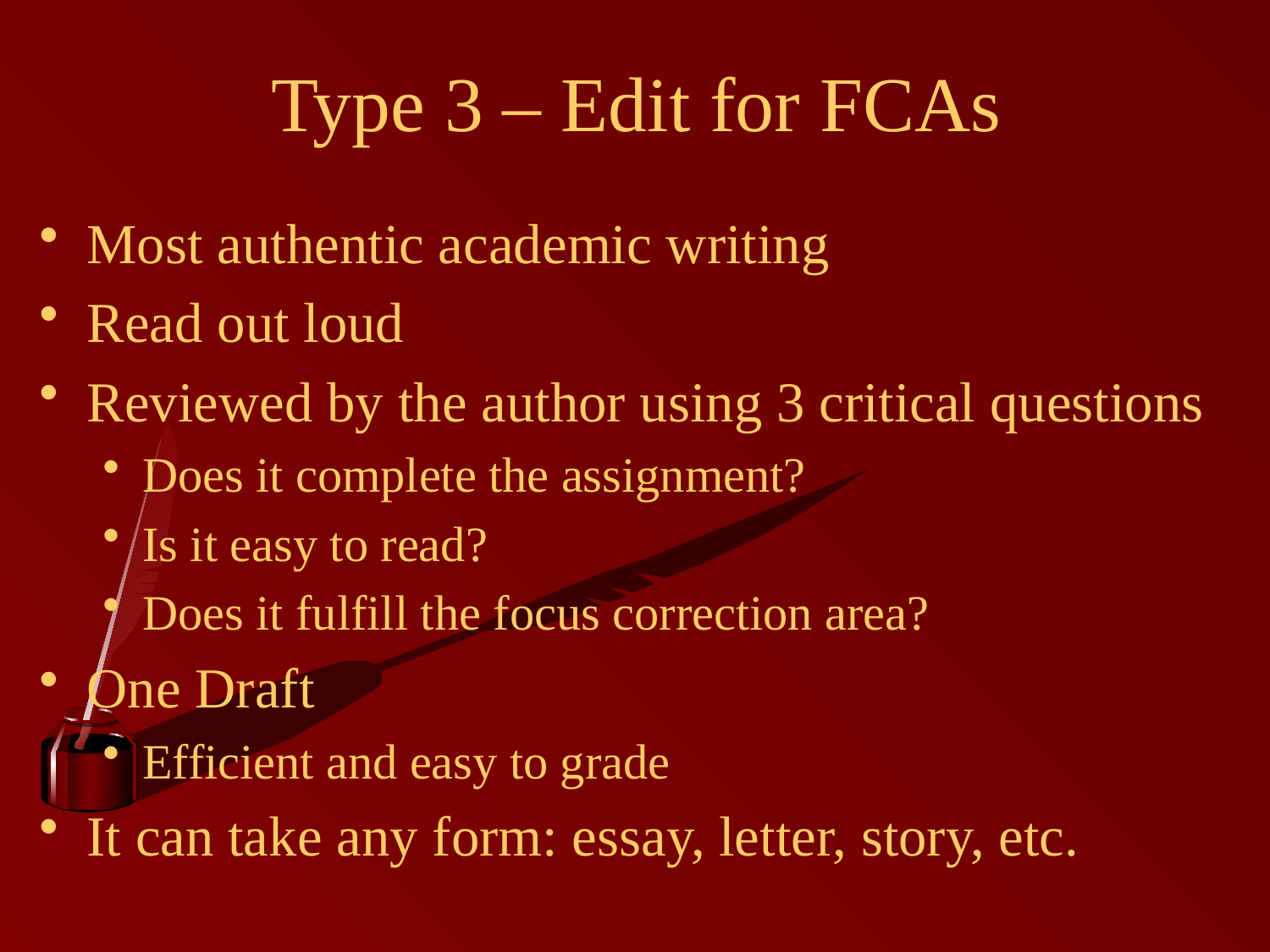

# Type 3 – Edit for FCAs
Most authentic academic writing
Read out loud
Reviewed by the author using 3 critical questions
Does it complete the assignment?
Is it easy to read?
Does it fulfill the focus correction area?
One Draft
Efficient and easy to grade
It can take any form: essay, letter, story, etc.